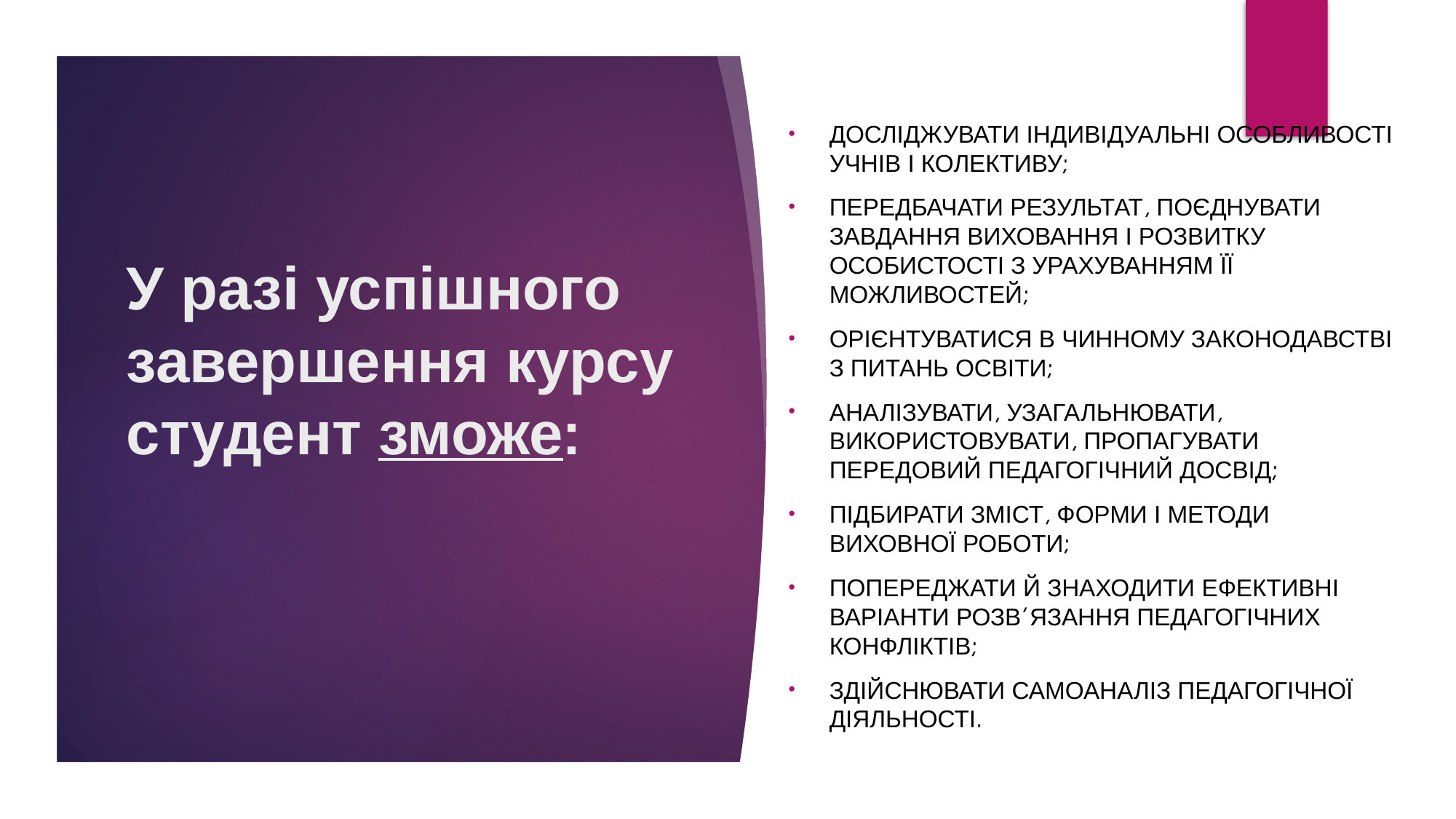

досліджувати індивідуальні особливості учнів і колективу;
передбачати результат, поєднувати завдання виховання і розвитку особистості з урахуванням її можливостей;
орієнтуватися в чинному законодавстві з питань освіти;
аналізувати, узагальнювати, використовувати, пропагувати передовий педагогічний досвід;
підбирати зміст, форми і методи виховної роботи;
попереджати й знаходити ефективні варіанти розв’язання педагогічних конфліктів;
здійснювати самоаналіз педагогічної діяльності.
# У разі успішного завершення курсу студент зможе: